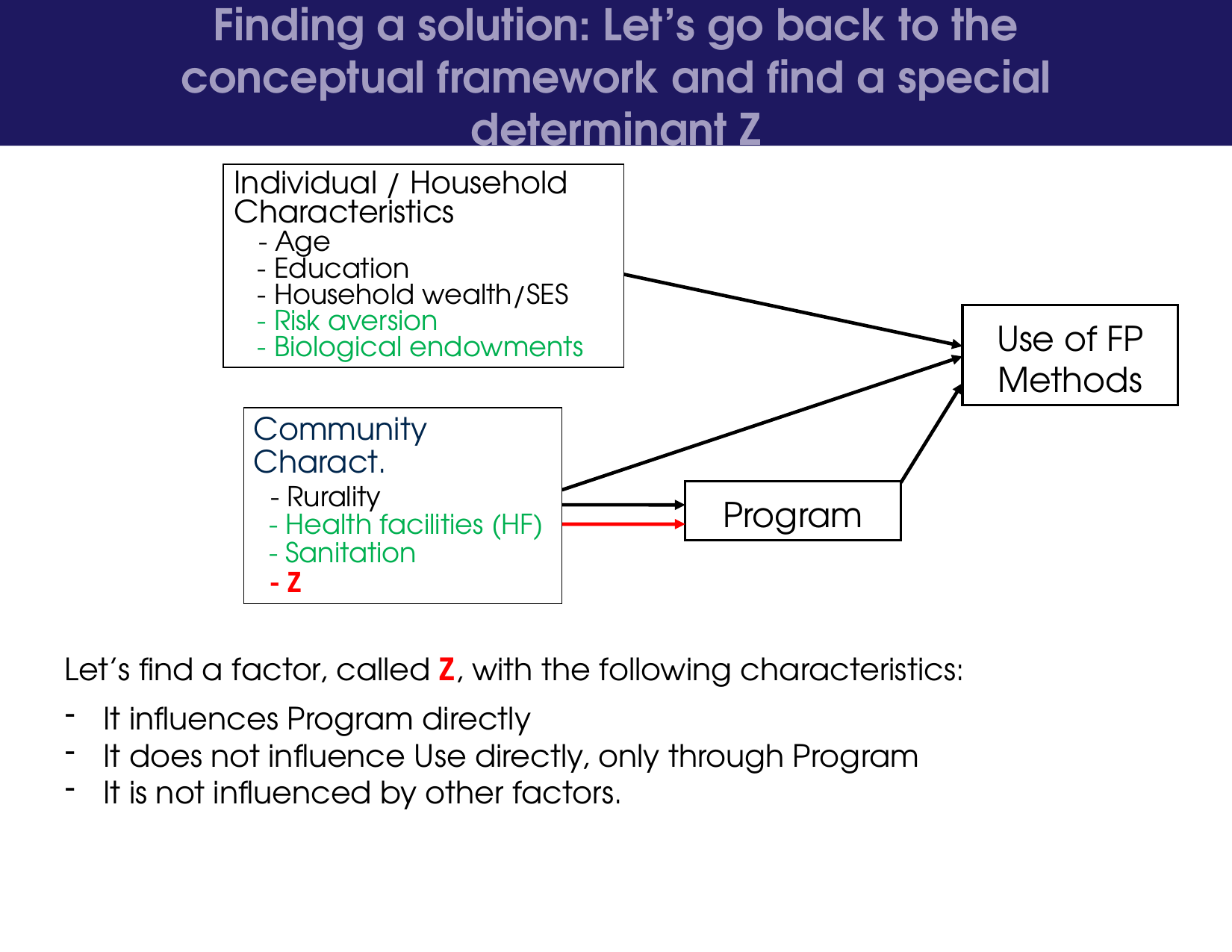

Finding a solution: Let’s go back to the conceptual framework and find a special determinant Z
Individual / Household Characteristics
   - Age
   - Education
   - Household wealth/SES
   - Risk aversion
   - Biological endowments

Use of FP Methods

Community Charact.
  - Rurality
  - Health facilities (HF)
  - Sanitation
  - Z
Program

Let’s find a factor, called Z, with the following characteristics:

It influences Program directly
It does not influence Use directly, only through Program
It is not influenced by other factors.